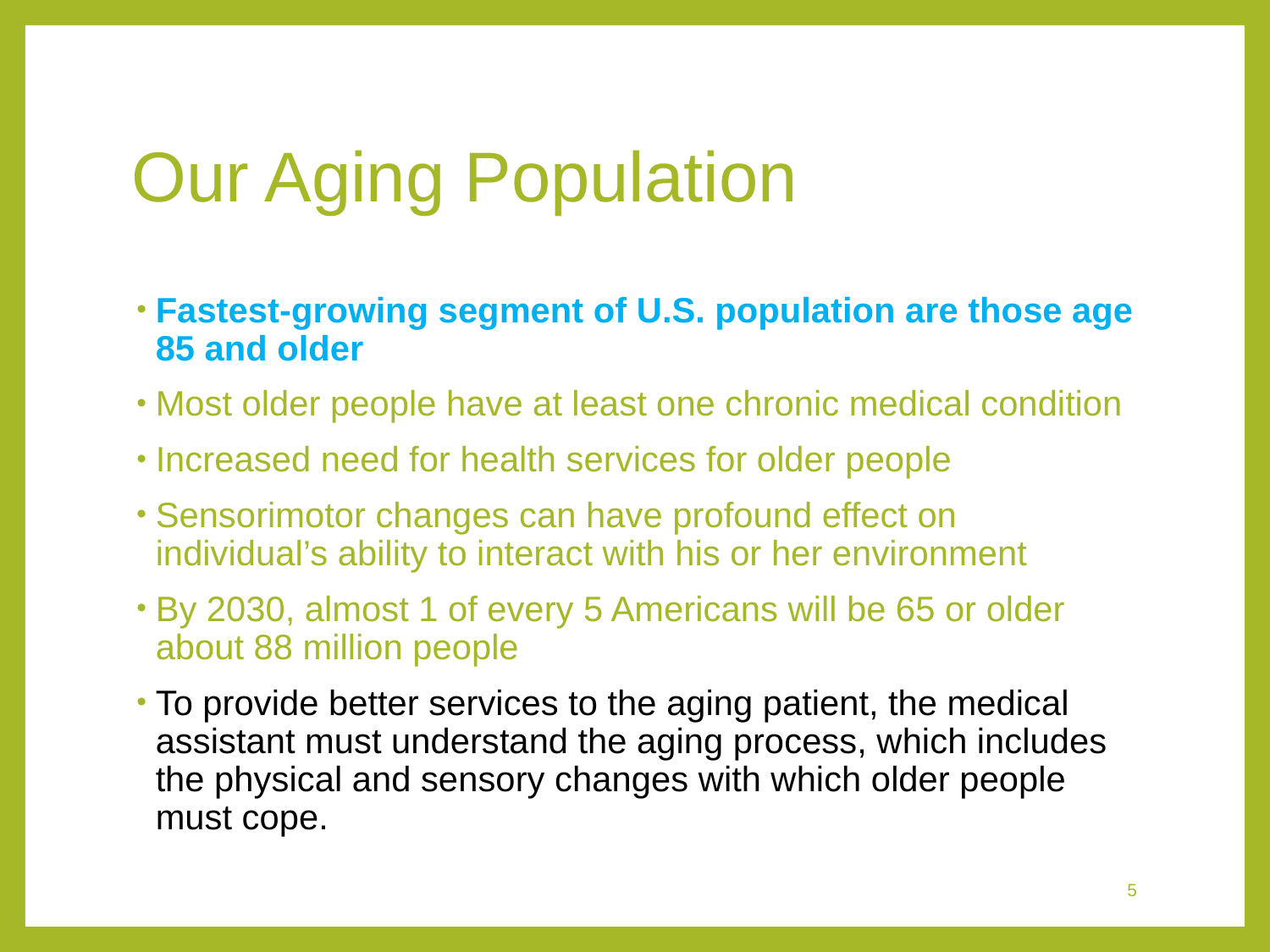

# Our Aging Population
Fastest-growing segment of U.S. population are those age 85 and older
Most older people have at least one chronic medical condition
Increased need for health services for older people
Sensorimotor changes can have profound effect on individual’s ability to interact with his or her environment
By 2030, almost 1 of every 5 Americans will be 65 or older about 88 million people
To provide better services to the aging patient, the medical assistant must understand the aging process, which includes the physical and sensory changes with which older people must cope.

 5